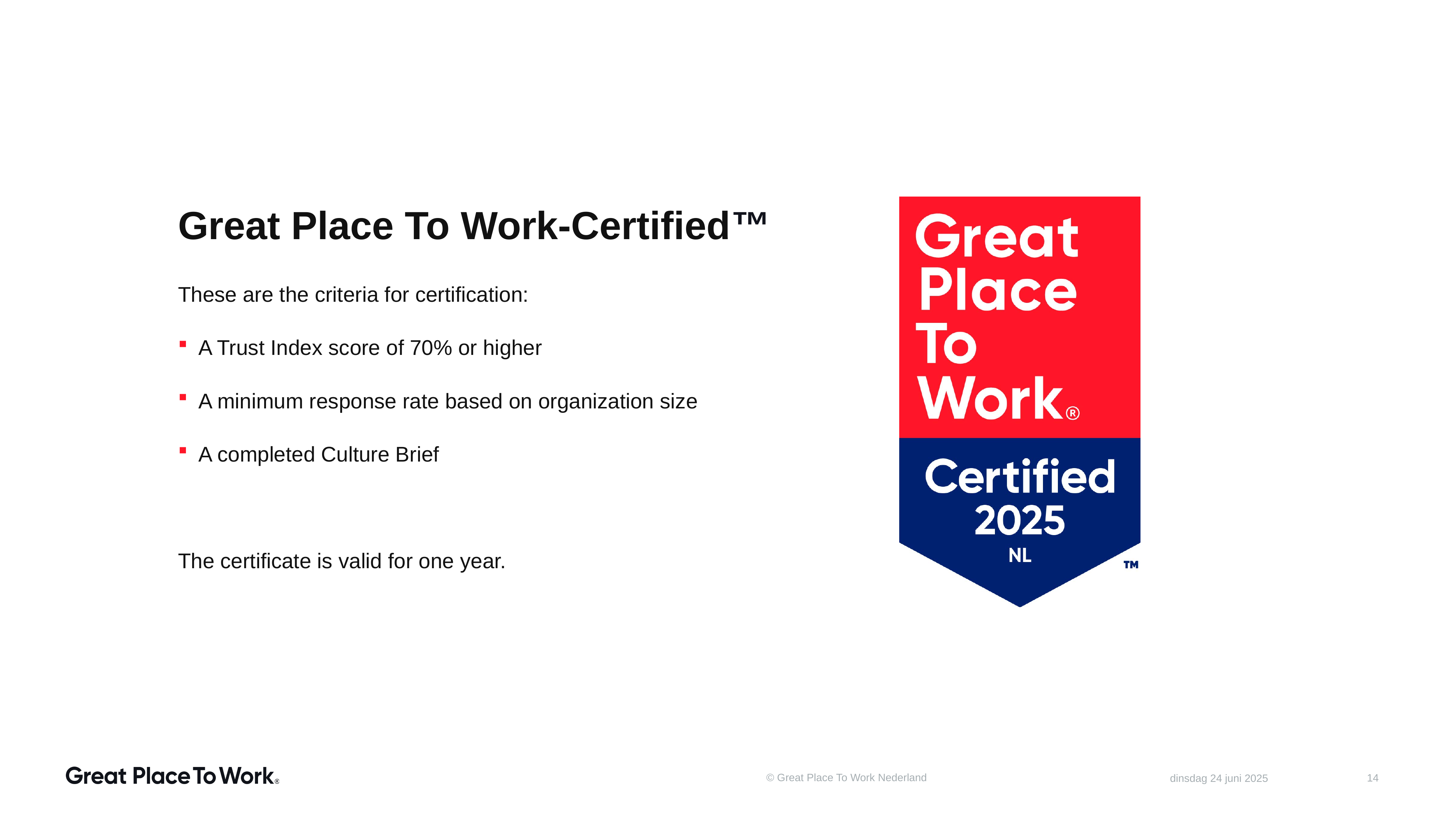

Great Place To Work-Certified™
These are the criteria for certification:
A Trust Index score of 70% or higher
A minimum response rate based on organization size
A completed Culture Brief

The certificate is valid for one year.
© Great Place To Work Nederland
14
dinsdag 24 juni 2025